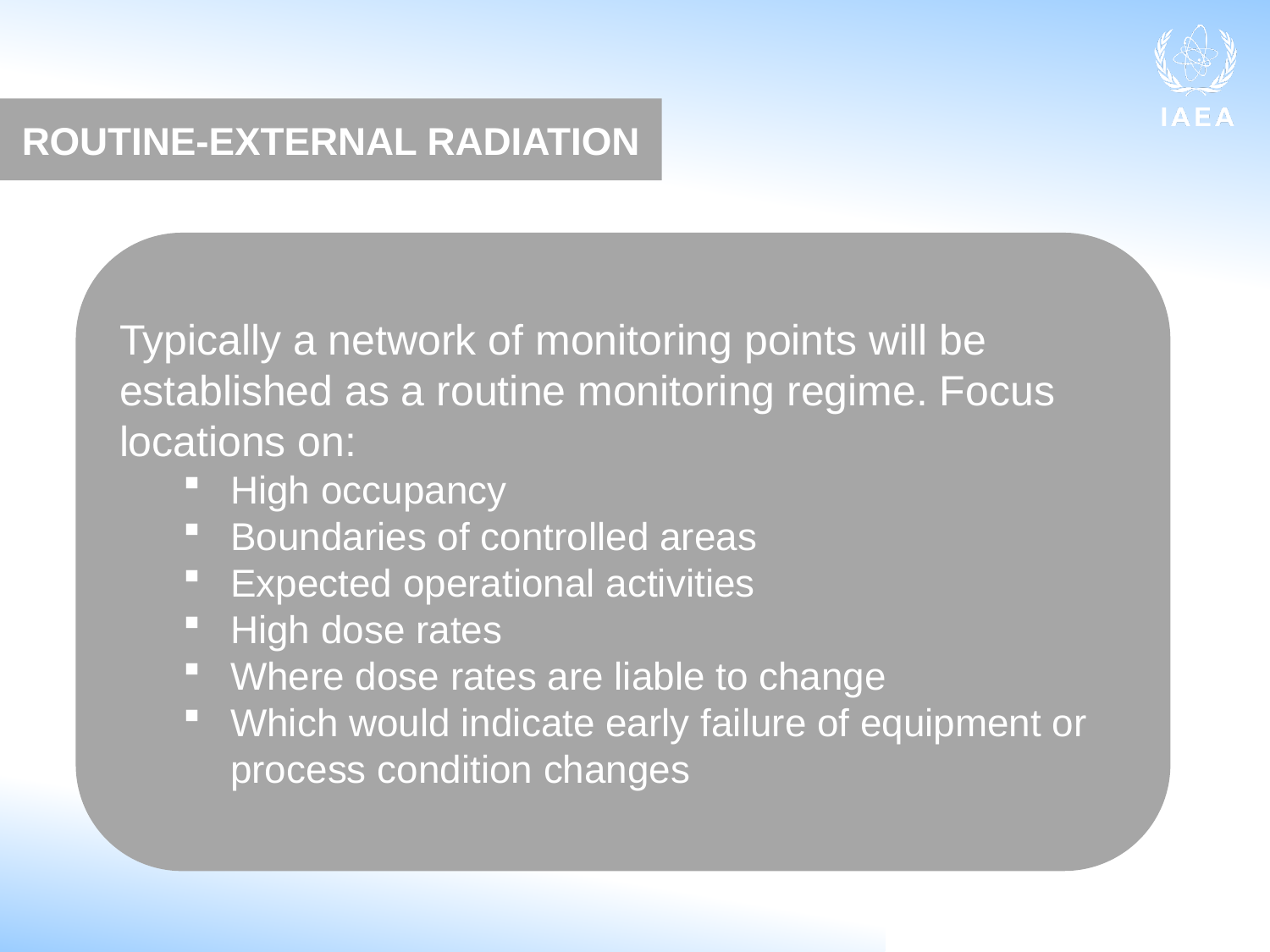

ROUTINE-EXTERNAL RADIATION
Typically a network of monitoring points will be established as a routine monitoring regime. Focus locations on:
High occupancy
Boundaries of controlled areas
Expected operational activities
High dose rates
Where dose rates are liable to change
Which would indicate early failure of equipment or process condition changes